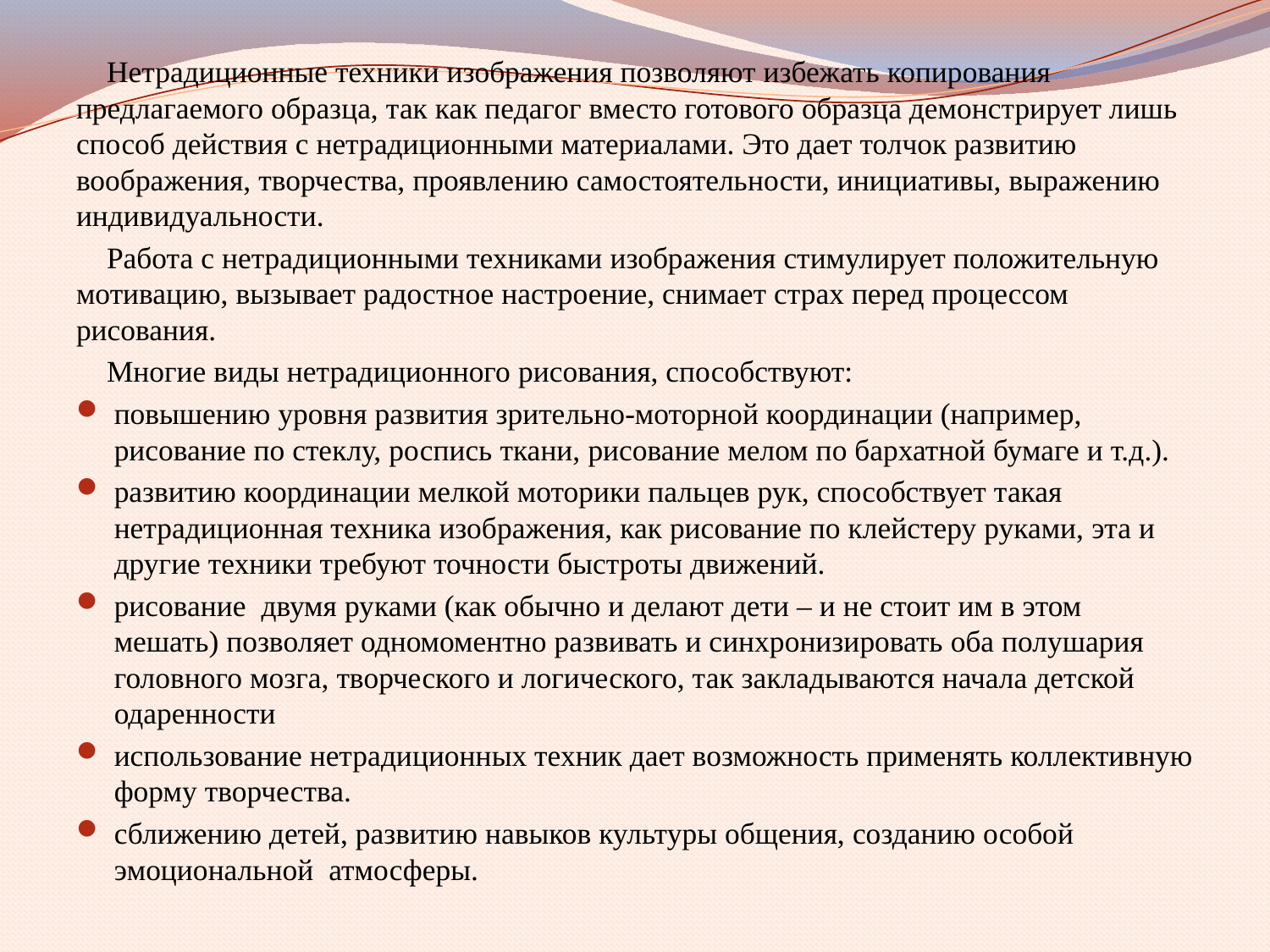

#
    Нетрадиционные техники изображения позволяют избежать копирования предлагаемого образца, так как педагог вместо готового образца демонстрирует лишь способ действия с нетрадиционными материалами. Это дает толчок развитию воображения, творчества, проявлению самостоятельности, инициативы, выражению индивидуальности.
    Работа с нетрадиционными техниками изображения стимулирует положительную мотивацию, вызывает радостное настроение, снимает страх перед процессом рисования.
    Многие виды нетрадиционного рисования, способствуют:
повышению уровня развития зрительно-моторной координации (например, рисование по стеклу, роспись ткани, рисование мелом по бархатной бумаге и т.д.).
развитию координации мелкой моторики пальцев рук, способствует такая нетрадиционная техника изображения, как рисование по клейстеру руками, эта и другие техники требуют точности быстроты движений.
рисование  двумя руками (как обычно и делают дети – и не стоит им в этом мешать) позволяет одномоментно развивать и синхронизировать оба полушария головного мозга, творческого и логического, так закладываются начала детской одаренности
использование нетрадиционных техник дает возможность применять коллективную форму творчества.
сближению детей, развитию навыков культуры общения, созданию особой эмоциональной  атмосферы.